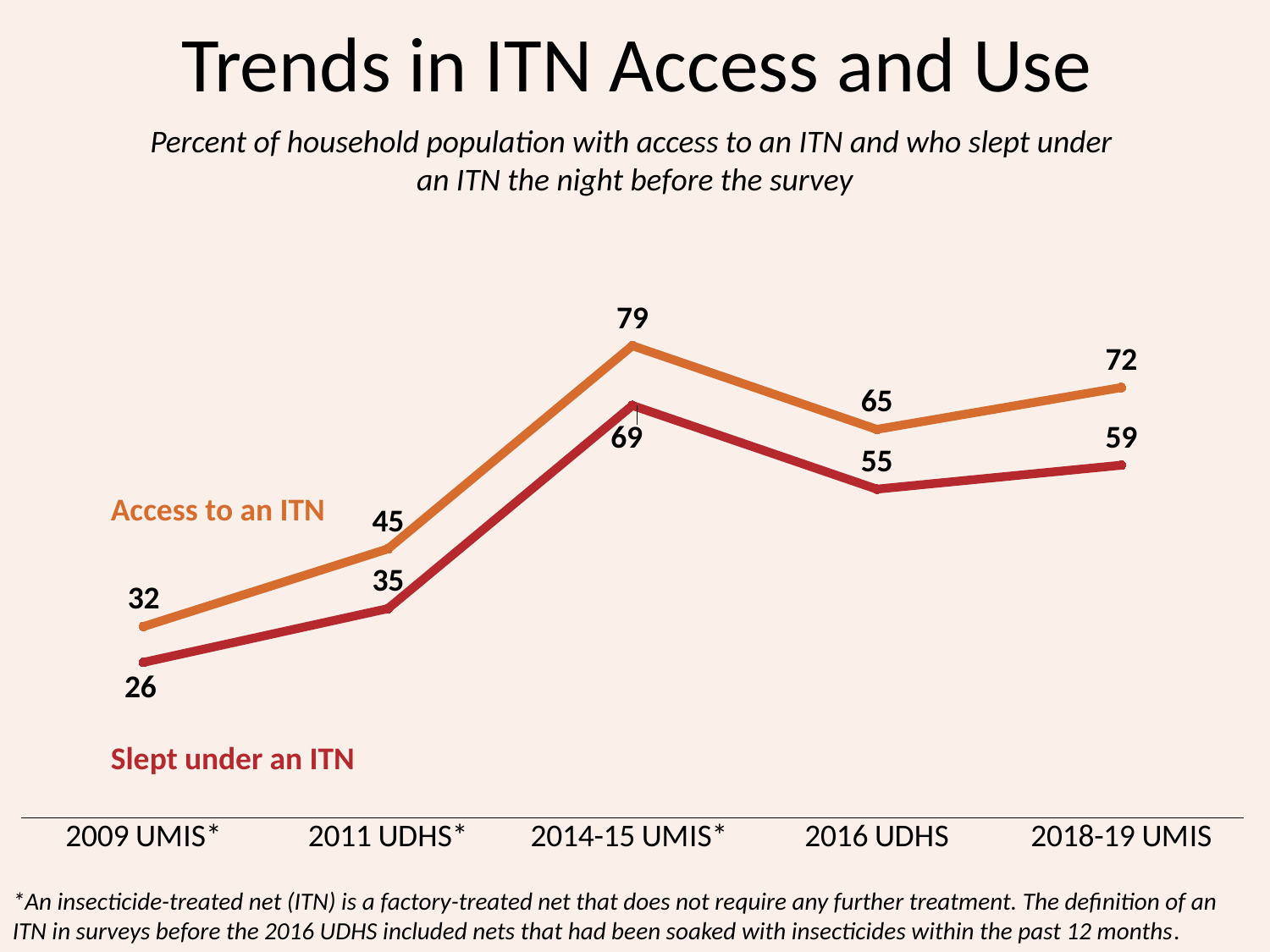

# Trends in ITN Access and Use
Percent of household population with access to an ITN and who slept under
an ITN the night before the survey

### Chart

| Category | Access to an ITN | Slept under an ITN |
|---|---|---|
| 2009 UMIS* | 32.0 | 26.0 |
| 2011 UDHS* | 45.0 | 35.0 |
| 2014-15 UMIS*  | 79.0 | 69.0 |
| 2016 UDHS | 65.0 | 55.0 |
| 2018-19 UMIS | 72.0 | 59.0 |
Access to an ITN
Slept under an ITN

*An insecticide-treated net (ITN) is a factory-treated net that does not require any further treatment. The definition of an ITN in surveys before the 2016 UDHS included nets that had been soaked with insecticides within the past 12 months.